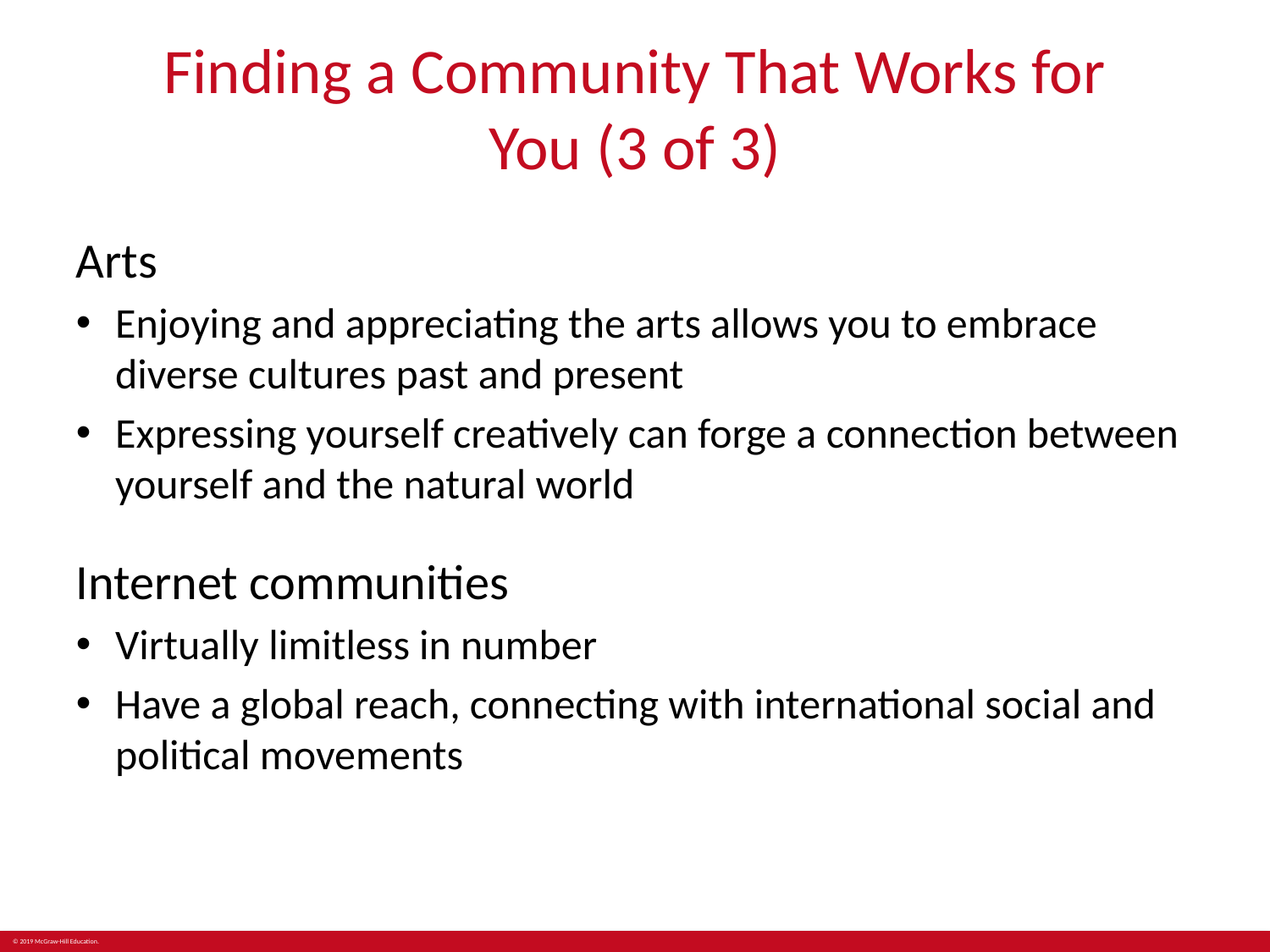

# Finding a Community That Works for You (3 of 3)
Arts
Enjoying and appreciating the arts allows you to embrace diverse cultures past and present
Expressing yourself creatively can forge a connection between yourself and the natural world
Internet communities
Virtually limitless in number
Have a global reach, connecting with international social and political movements